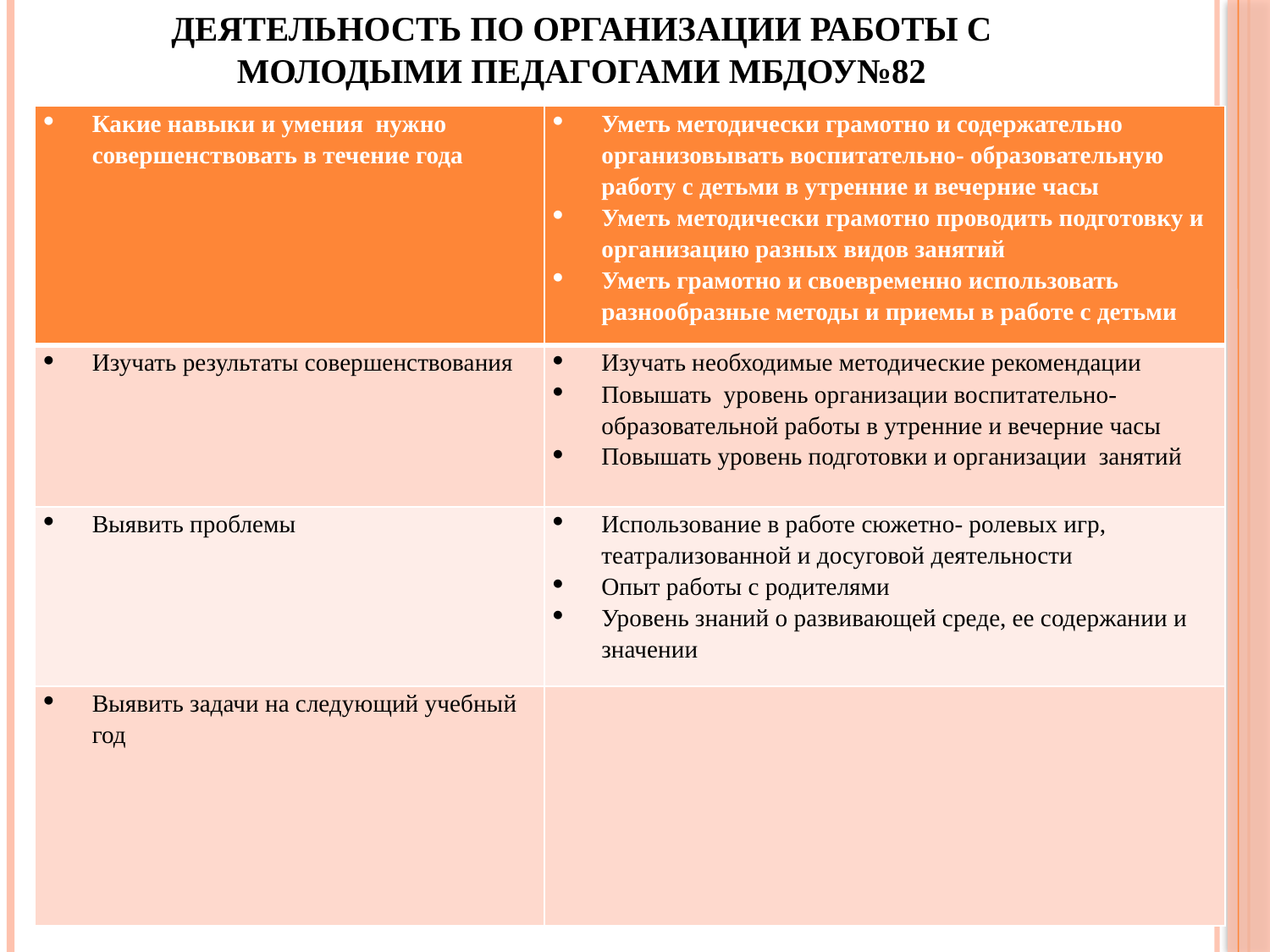

# Деятельность по организации работы с молодыми педагогами МБДОУ№82
| Какие навыки и умения нужно совершенствовать в течение года | Уметь методически грамотно и содержательно организовывать воспитательно- образовательную работу с детьми в утренние и вечерние часы Уметь методически грамотно проводить подготовку и организацию разных видов занятий Уметь грамотно и своевременно использовать разнообразные методы и приемы в работе с детьми |
| --- | --- |
| Изучать результаты совершенствования | Изучать необходимые методические рекомендации Повышать уровень организации воспитательно- образовательной работы в утренние и вечерние часы Повышать уровень подготовки и организации занятий |
| Выявить проблемы | Использование в работе сюжетно- ролевых игр, театрализованной и досуговой деятельности Опыт работы с родителями Уровень знаний о развивающей среде, ее содержании и значении |
| Выявить задачи на следующий учебный год |  |